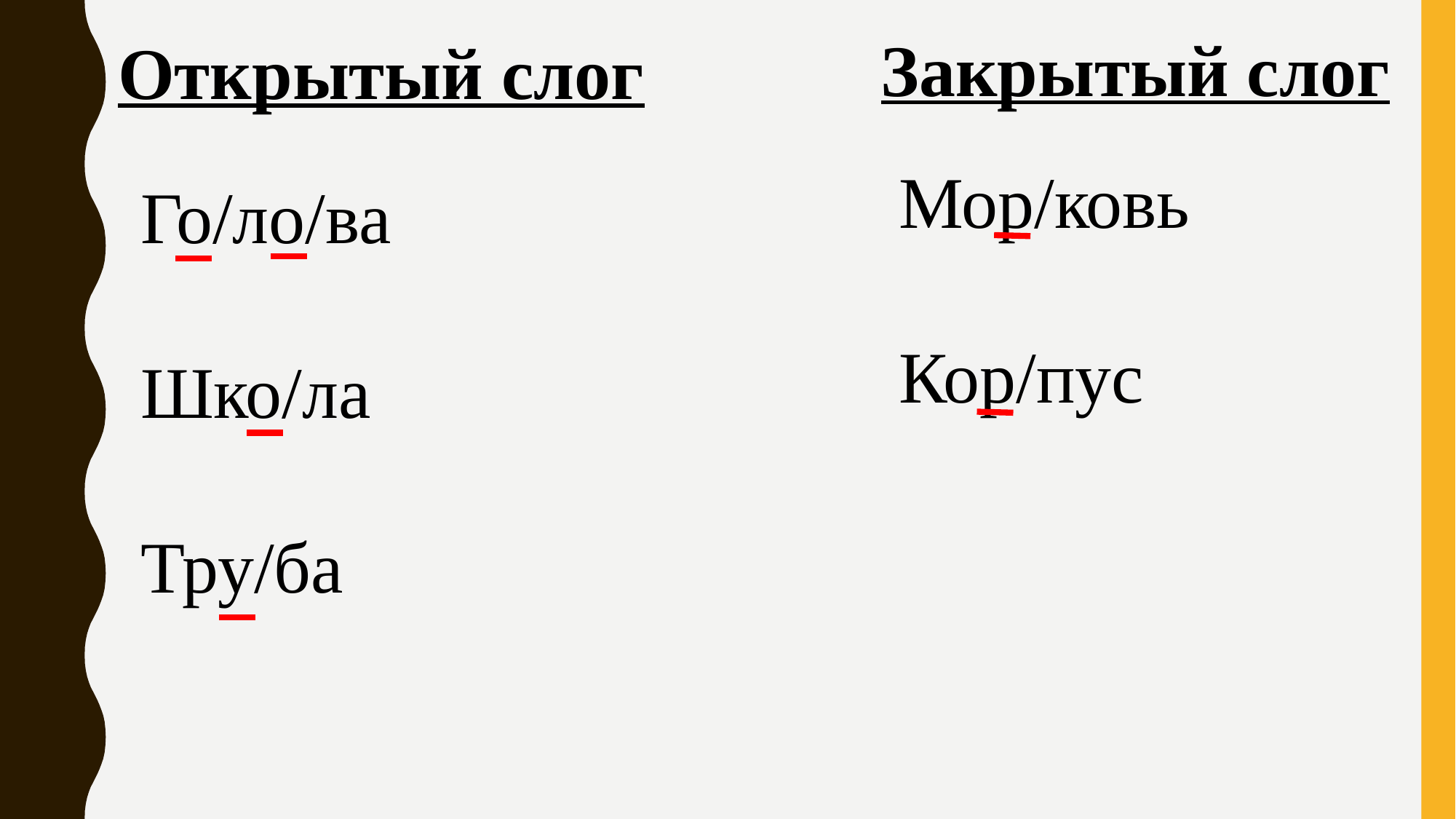

Открытый слог
Закрытый слог
Мор/ковь

Кор/пус

Го/ло/ва

Шко/ла

Тру/ба